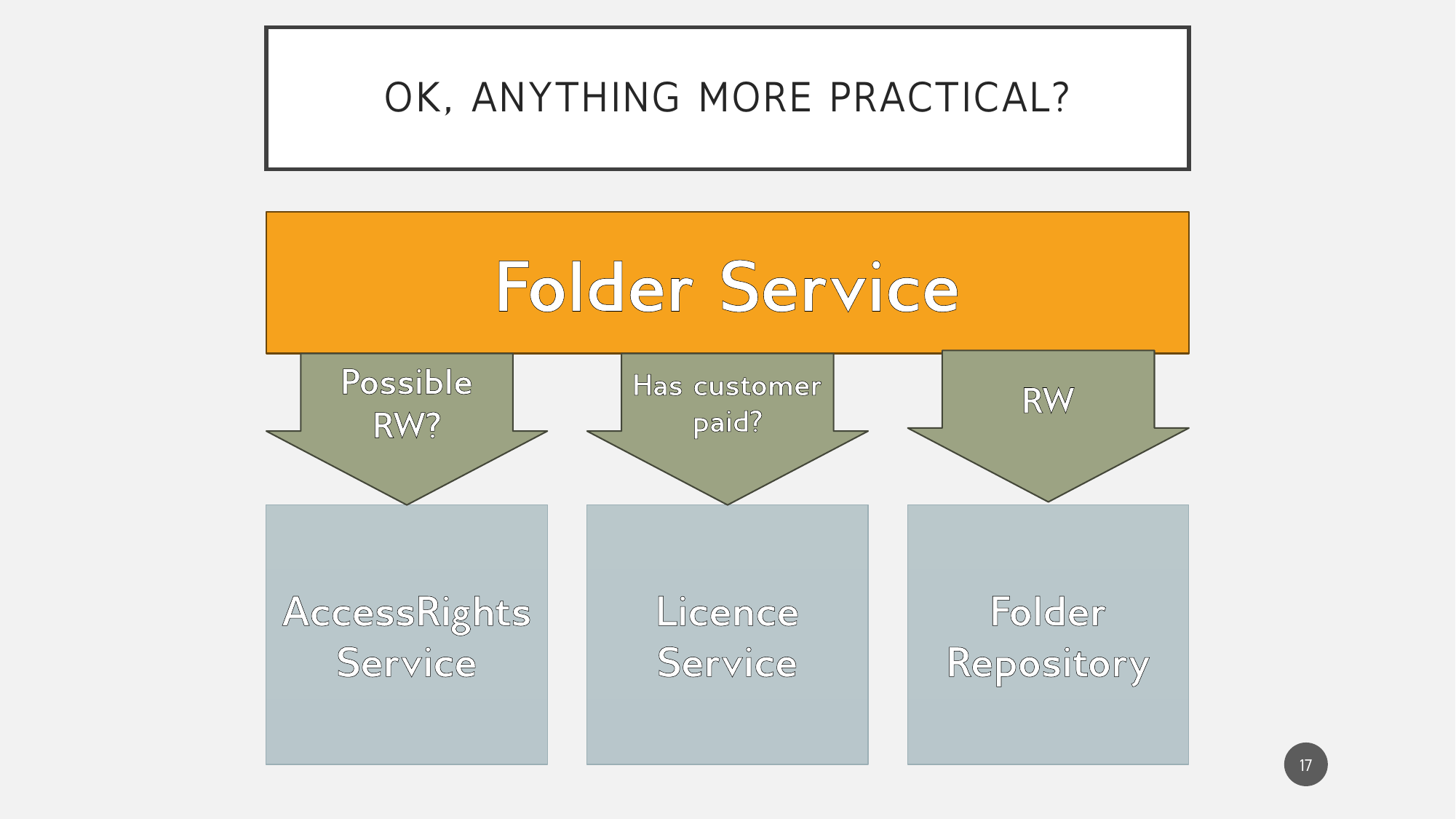

# Ok, anything more practical?

Folder Service
RW
Has customer paid?
Possible RW?

AccessRights Service
Licence Service
Folder Repository
17